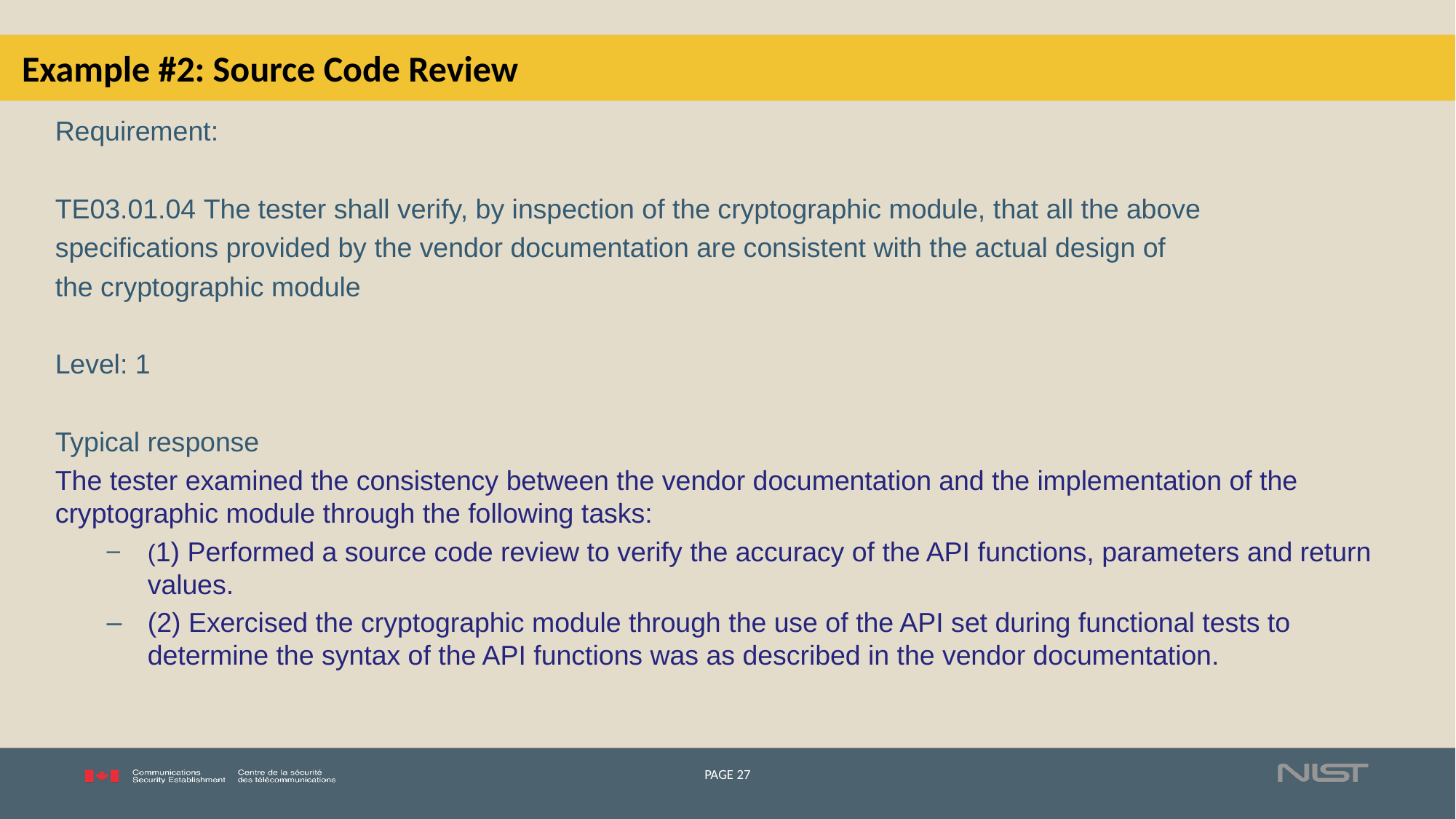

# Example #2: Source Code Review
Requirement:

TE03.01.04 The tester shall verify, by inspection of the cryptographic module, that all the above
specifications provided by the vendor documentation are consistent with the actual design of
the cryptographic module

Level: 1

Typical response
The tester examined the consistency between the vendor documentation and the implementation of the cryptographic module through the following tasks:
(1) Performed a source code review to verify the accuracy of the API functions, parameters and return values.
(2) Exercised the cryptographic module through the use of the API set during functional tests to determine the syntax of the API functions was as described in the vendor documentation.